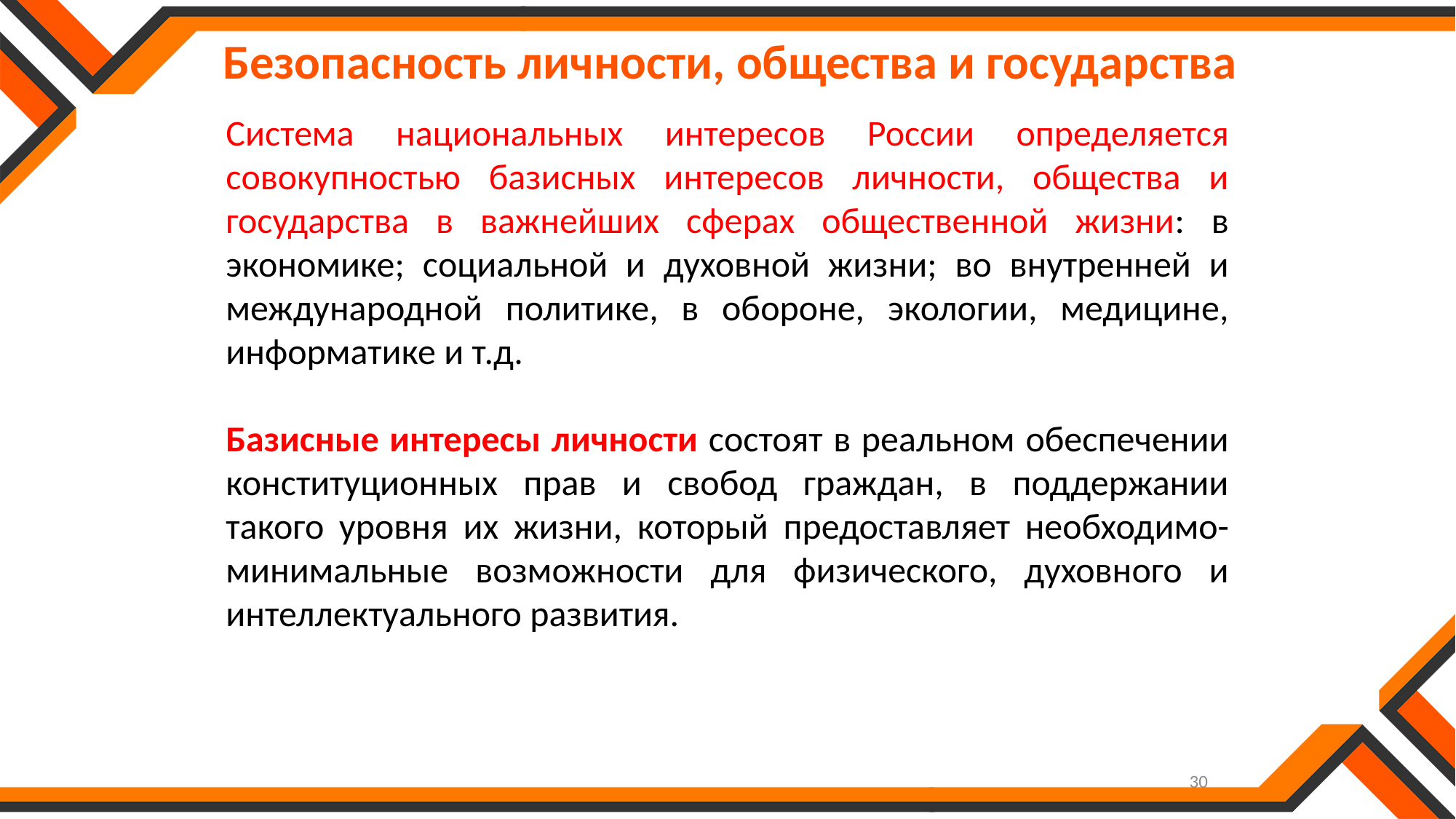

Безопасность личности, общества и государства
Система национальных интересов России определяется совокупностью базисных интересов личности, общества и государства в важнейших сферах общественной жизни: в экономике; социальной и духовной жизни; во внутренней и международной политике, в обороне, экологии, медицине, информатике и т.д.

Базисные интересы личности состоят в реальном обеспечении конституционных прав и свобод граждан, в поддержании такого уровня их жизни, который предоставляет необходимо-минимальные возможности для физического, духовного и интеллектуального развития.

30